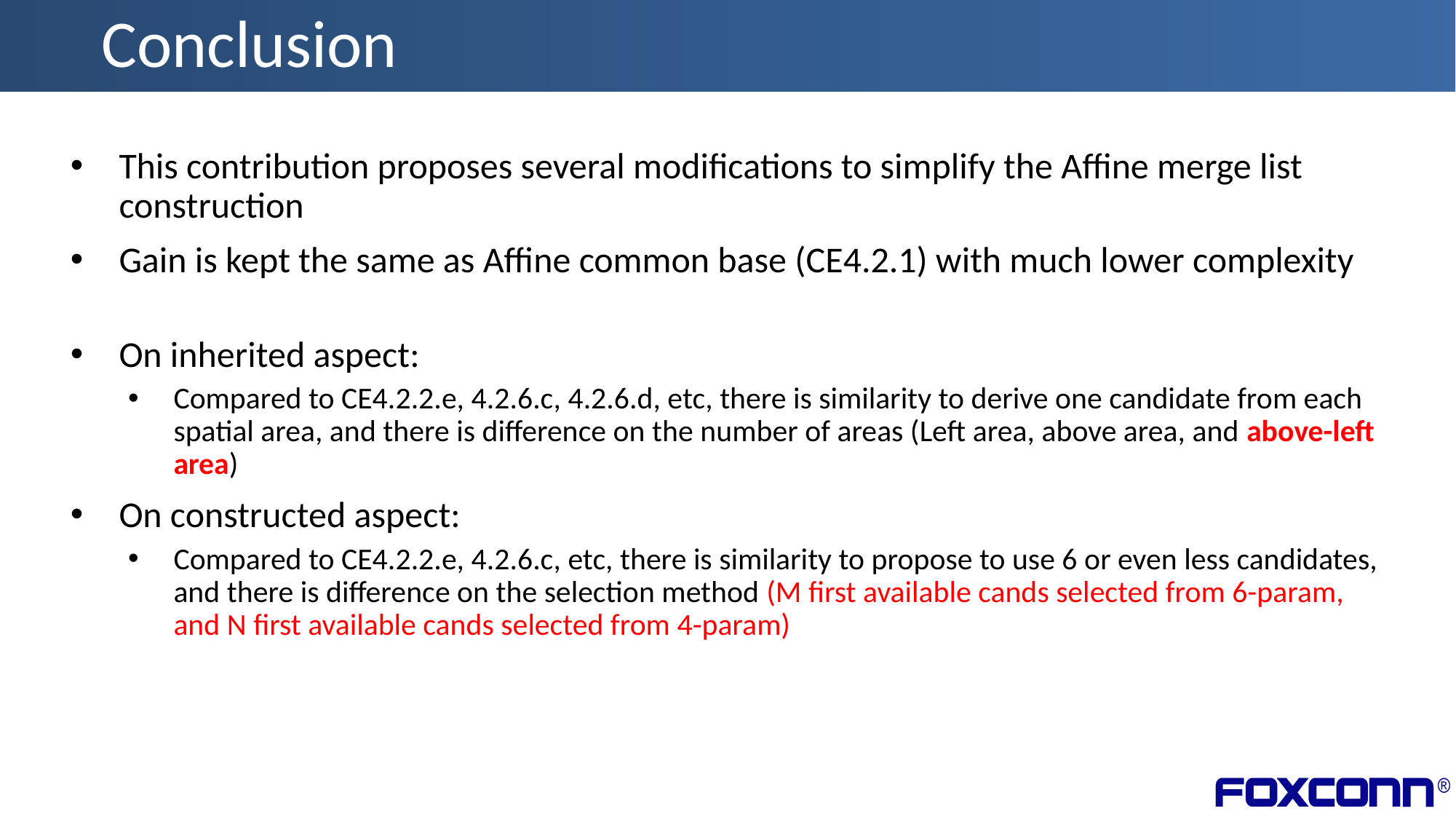

# Conclusion
This contribution proposes several modifications to simplify the Affine merge list construction
Gain is kept the same as Affine common base (CE4.2.1) with much lower complexity

On inherited aspect:
Compared to CE4.2.2.e, 4.2.6.c, 4.2.6.d, etc, there is similarity to derive one candidate from each spatial area, and there is difference on the number of areas (Left area, above area, and above-left area)
On constructed aspect:
Compared to CE4.2.2.e, 4.2.6.c, etc, there is similarity to propose to use 6 or even less candidates, and there is difference on the selection method (M first available cands selected from 6-param, and N first available cands selected from 4-param)
7